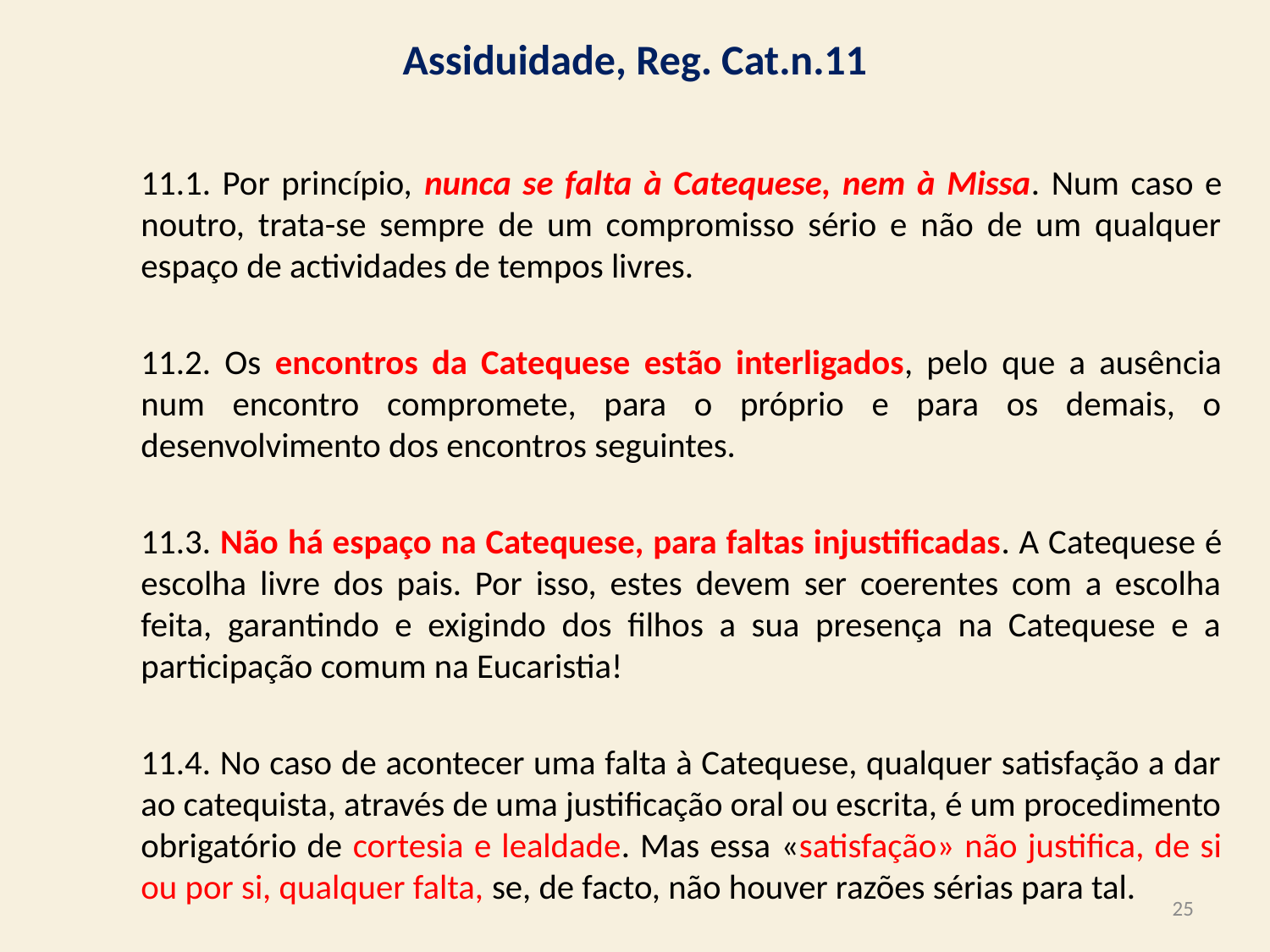

# Assiduidade, Reg. Cat.n.11

	11.1. Por princípio, nunca se falta à Catequese, nem à Missa. Num caso e noutro, trata-se sempre de um compromisso sério e não de um qualquer espaço de actividades de tempos livres.

	11.2. Os encontros da Catequese estão interligados, pelo que a ausência num encontro compromete, para o próprio e para os demais, o desenvolvimento dos encontros seguintes.

	11.3. Não há espaço na Catequese, para faltas injustificadas. A Catequese é escolha livre dos pais. Por isso, estes devem ser coerentes com a escolha feita, garantindo e exigindo dos filhos a sua presença na Catequese e a participação comum na Eucaristia!

	11.4. No caso de acontecer uma falta à Catequese, qualquer satisfação a dar ao catequista, através de uma justificação oral ou escrita, é um procedimento obrigatório de cortesia e lealdade. Mas essa «satisfação» não justifica, de si ou por si, qualquer falta, se, de facto, não houver razões sérias para tal.

25